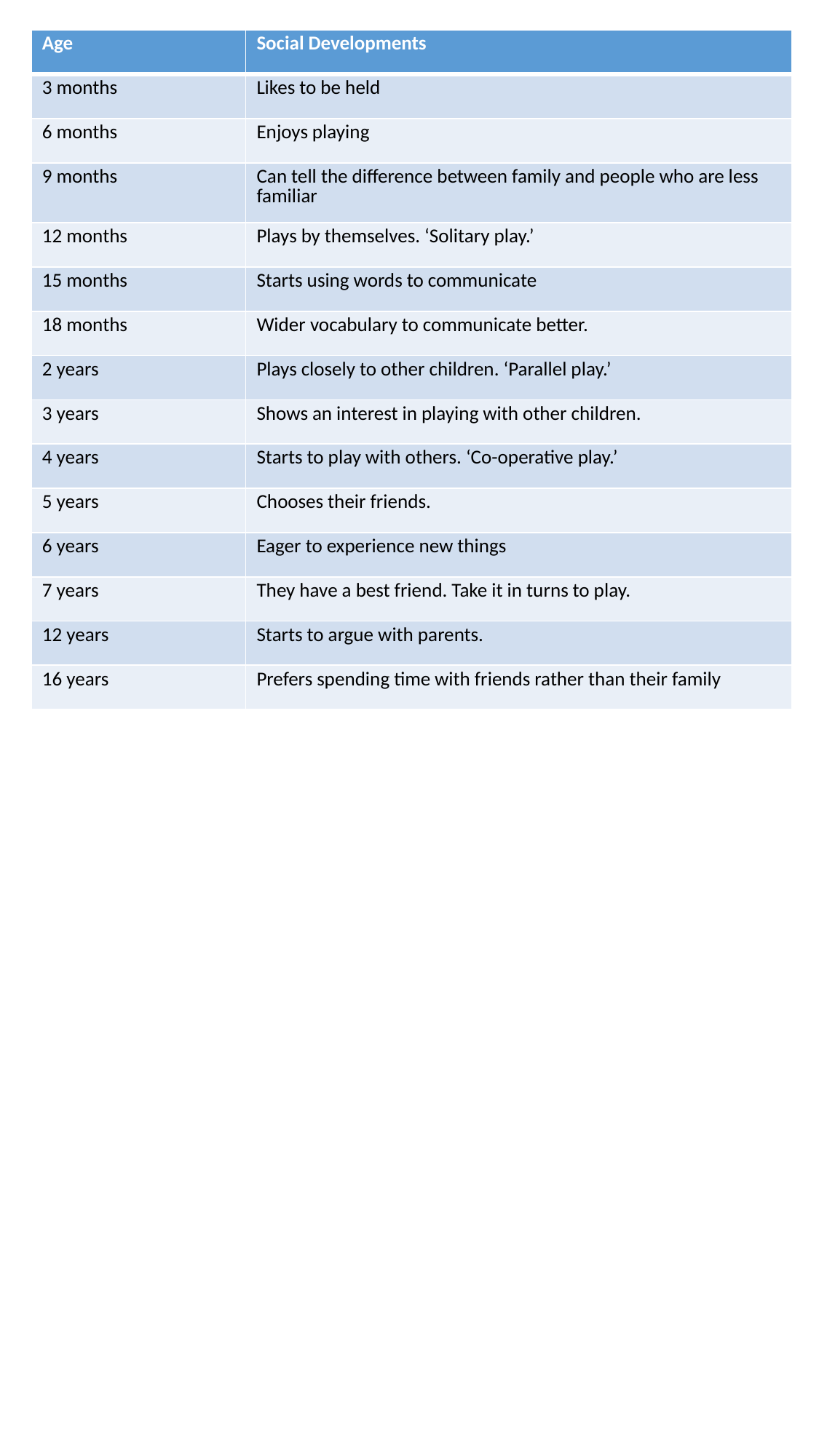

| Age | Social Developments |
| --- | --- |
| 3 months | Likes to be held |
| 6 months | Enjoys playing |
| 9 months | Can tell the difference between family and people who are less familiar |
| 12 months | Plays by themselves. ‘Solitary play.’ |
| 15 months | Starts using words to communicate |
| 18 months | Wider vocabulary to communicate better. |
| 2 years | Plays closely to other children. ‘Parallel play.’ |
| 3 years | Shows an interest in playing with other children. |
| 4 years | Starts to play with others. ‘Co-operative play.’ |
| 5 years | Chooses their friends. |
| 6 years | Eager to experience new things |
| 7 years | They have a best friend. Take it in turns to play. |
| 12 years | Starts to argue with parents. |
| 16 years | Prefers spending time with friends rather than their family |